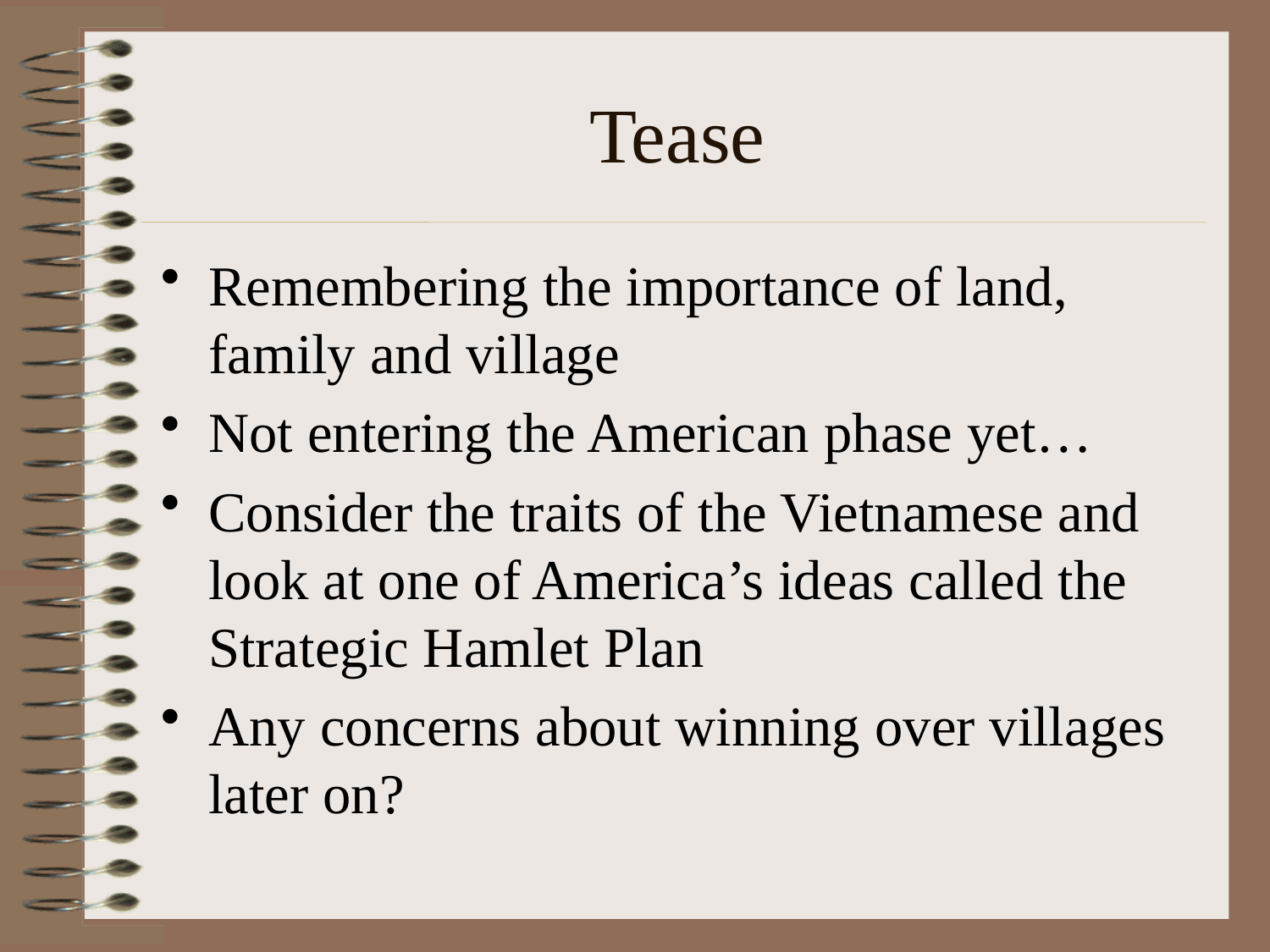

# Tease
Remembering the importance of land, family and village
Not entering the American phase yet…
Consider the traits of the Vietnamese and look at one of America’s ideas called the Strategic Hamlet Plan
Any concerns about winning over villages later on?